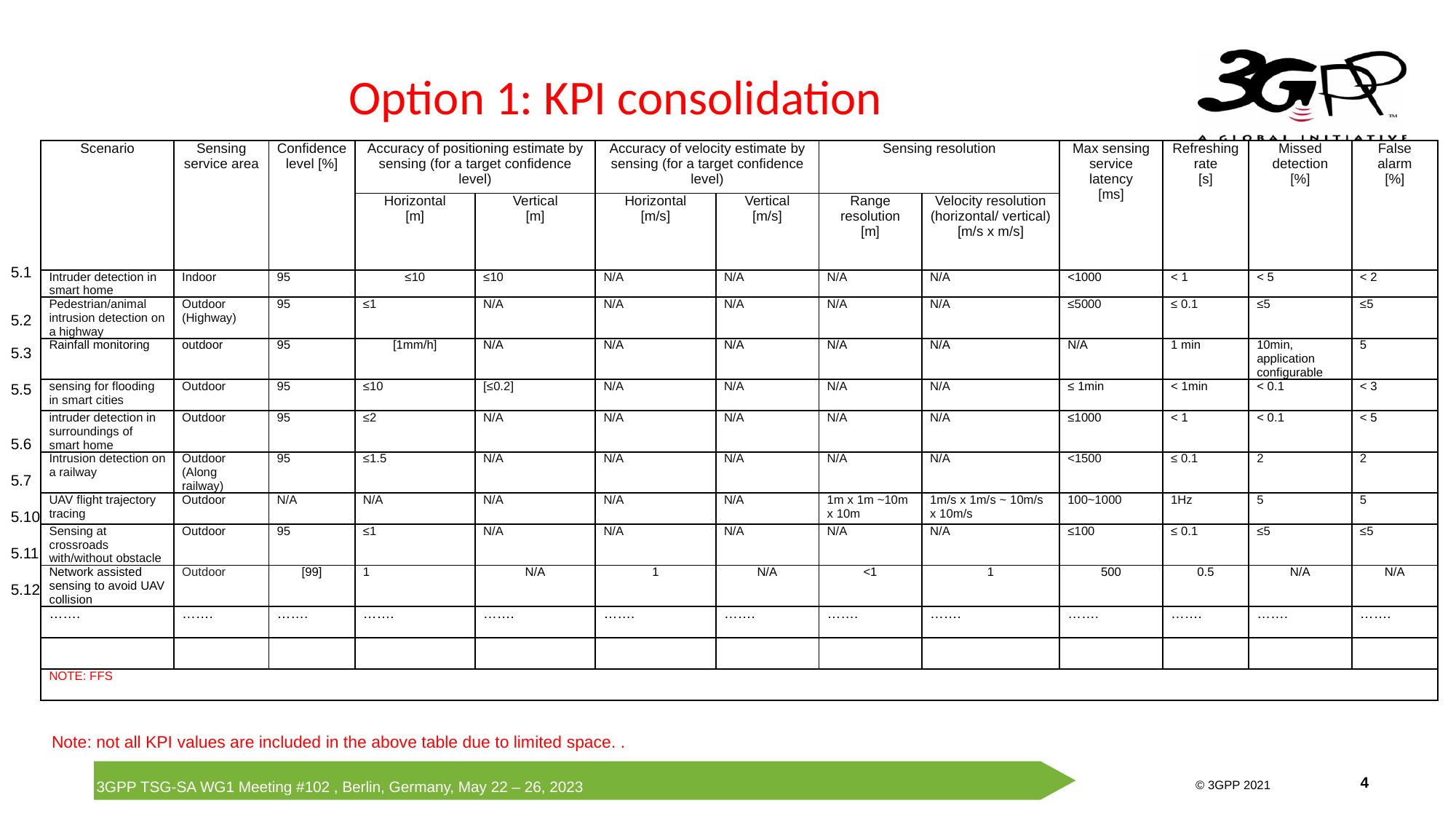

# Option 1: KPI consolidation
| Scenario | Sensing service area | Confidence level [%] | Accuracy of positioning estimate by sensing (for a target confidence level) |  | Accuracy of velocity estimate by sensing (for a target confidence level) |  | Sensing resolution |  | Max sensing service latency [ms] | Refreshing rate [s] | Missed detection [%] | False alarm [%] |
| --- | --- | --- | --- | --- | --- | --- | --- | --- | --- | --- | --- | --- |
|  |  |  | Horizontal [m] | Vertical [m] | Horizontal [m/s] | Vertical [m/s] | Range resolution [m] | Velocity resolution (horizontal/ vertical) [m/s x m/s] |  |  |  |  |
| Intruder detection in smart home | Indoor | 95 | ≤10 | ≤10 | N/A | N/A | N/A | N/A | <1000 | < 1 | < 5 | < 2 |
| Pedestrian/animal intrusion detection on a highway | Outdoor (Highway) | 95 | ≤1 | N/A | N/A | N/A | N/A | N/A | ≤5000 | ≤ 0.1 | ≤5 | ≤5 |
| Rainfall monitoring | outdoor | 95 | [1mm/h] | N/A | N/A | N/A | N/A | N/A | N/A | 1 min | 10min, application configurable | 5 |
| sensing for flooding in smart cities | Outdoor | 95 | ≤10 | [≤0.2] | N/A | N/A | N/A | N/A | ≤ 1min | < 1min | < 0.1 | < 3 |
| intruder detection in surroundings of smart home | Outdoor | 95 | ≤2 | N/A | N/A | N/A | N/A | N/A | ≤1000 | < 1 | < 0.1 | < 5 |
| Intrusion detection on a railway | Outdoor (Along railway) | 95 | ≤1.5 | N/A | N/A | N/A | N/A | N/A | ˂1500 | ≤ 0.1 | 2 | 2 |
| UAV flight trajectory tracing | Outdoor | N/A | N/A | N/A | N/A | N/A | 1m x 1m ~10m x 10m | 1m/s x 1m/s ~ 10m/s x 10m/s | 100~1000 | 1Hz | 5 | 5 |
| Sensing at crossroads with/without obstacle | Outdoor | 95 | ≤1 | N/A | N/A | N/A | N/A | N/A | ≤100 | ≤ 0.1 | ≤5 | ≤5 |
| Network assisted sensing to avoid UAV collision | Outdoor | [99] | 1 | N/A | 1 | N/A | <1 | 1 | 500 | 0.5 | N/A | N/A |
| ……. | ……. | ……. | ……. | ……. | ……. | ……. | ……. | ……. | ……. | ……. | ……. | ……. |
|  |  |  |  |  |  |  |  |  |  |  |  |  |
| NOTE: FFS |  |  |  |  |  |  |  |  |  |  |  |  |
5.1
5.2
5.3

5.5

5.6

5.7

5.10

5.11

5.12

Note: not all KPI values are included in the above table due to limited space. .